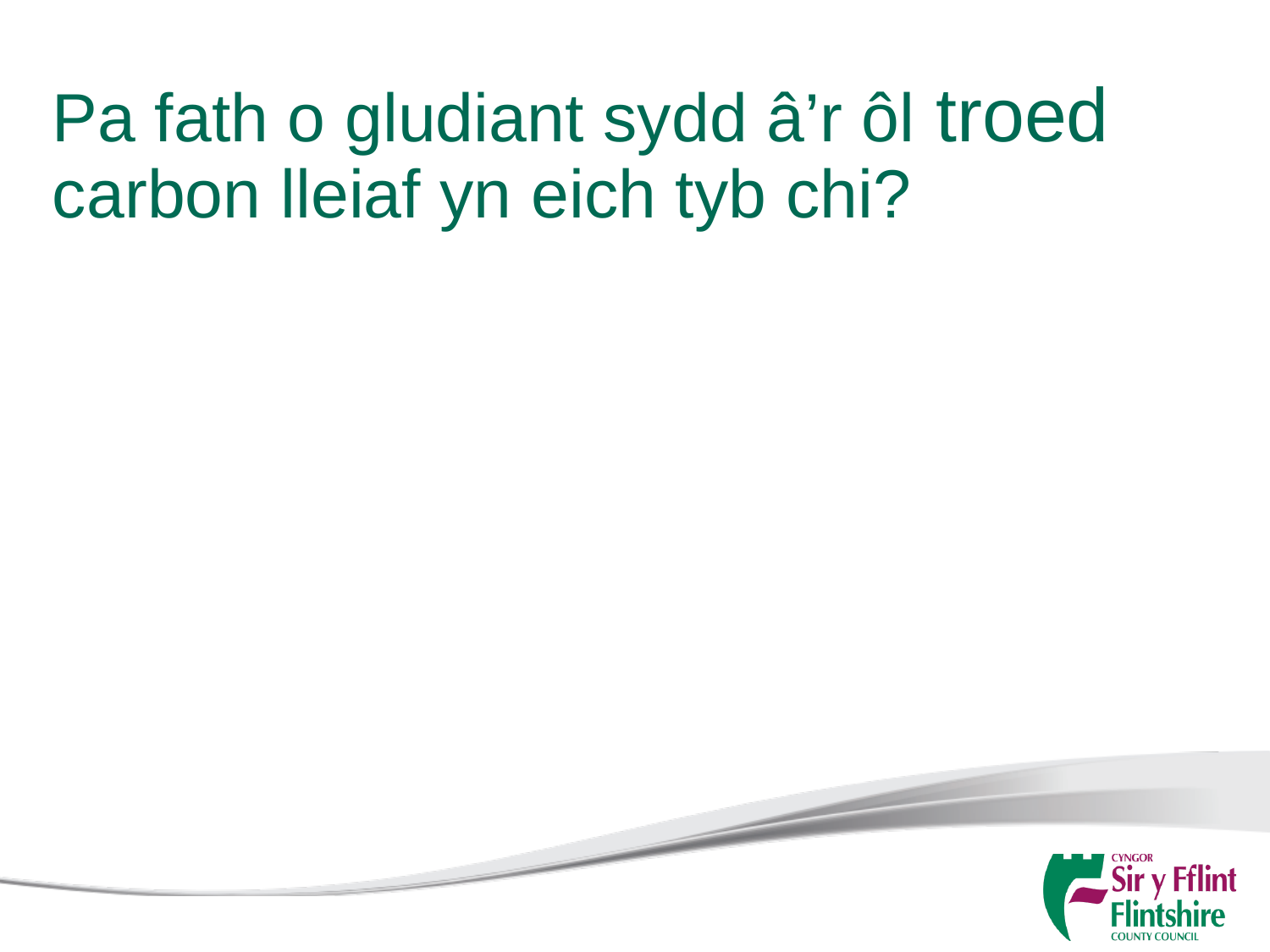

# Pa fath o gludiant sydd â’r ôl troed carbon lleiaf yn eich tyb chi?